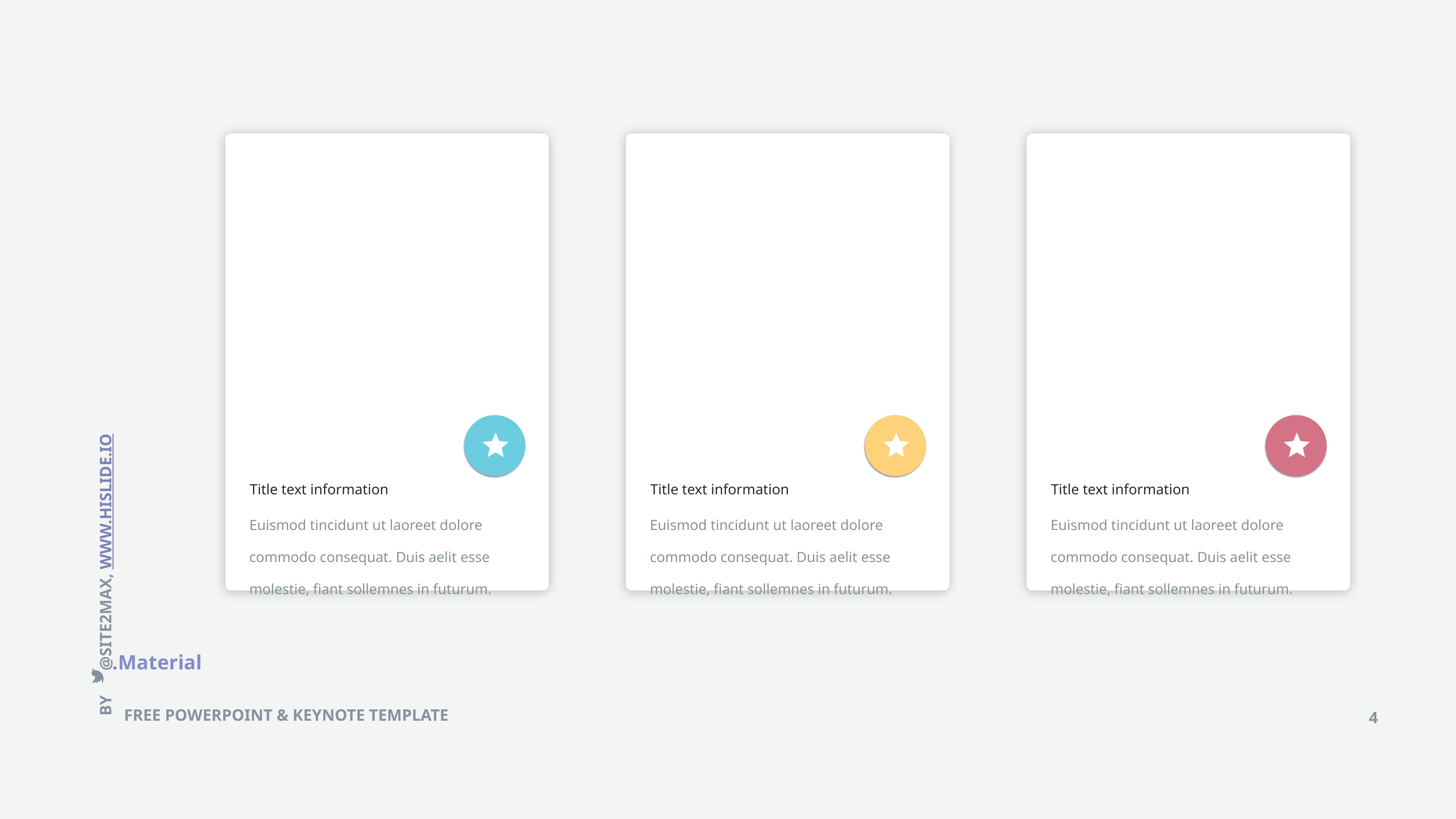

Title text information
Title text information
Title text information
Euismod tincidunt ut laoreet dolore commodo consequat. Duis aelit esse molestie, fiant sollemnes in futurum.
Euismod tincidunt ut laoreet dolore commodo consequat. Duis aelit esse molestie, fiant sollemnes in futurum.
Euismod tincidunt ut laoreet dolore commodo consequat. Duis aelit esse molestie, fiant sollemnes in futurum.
4